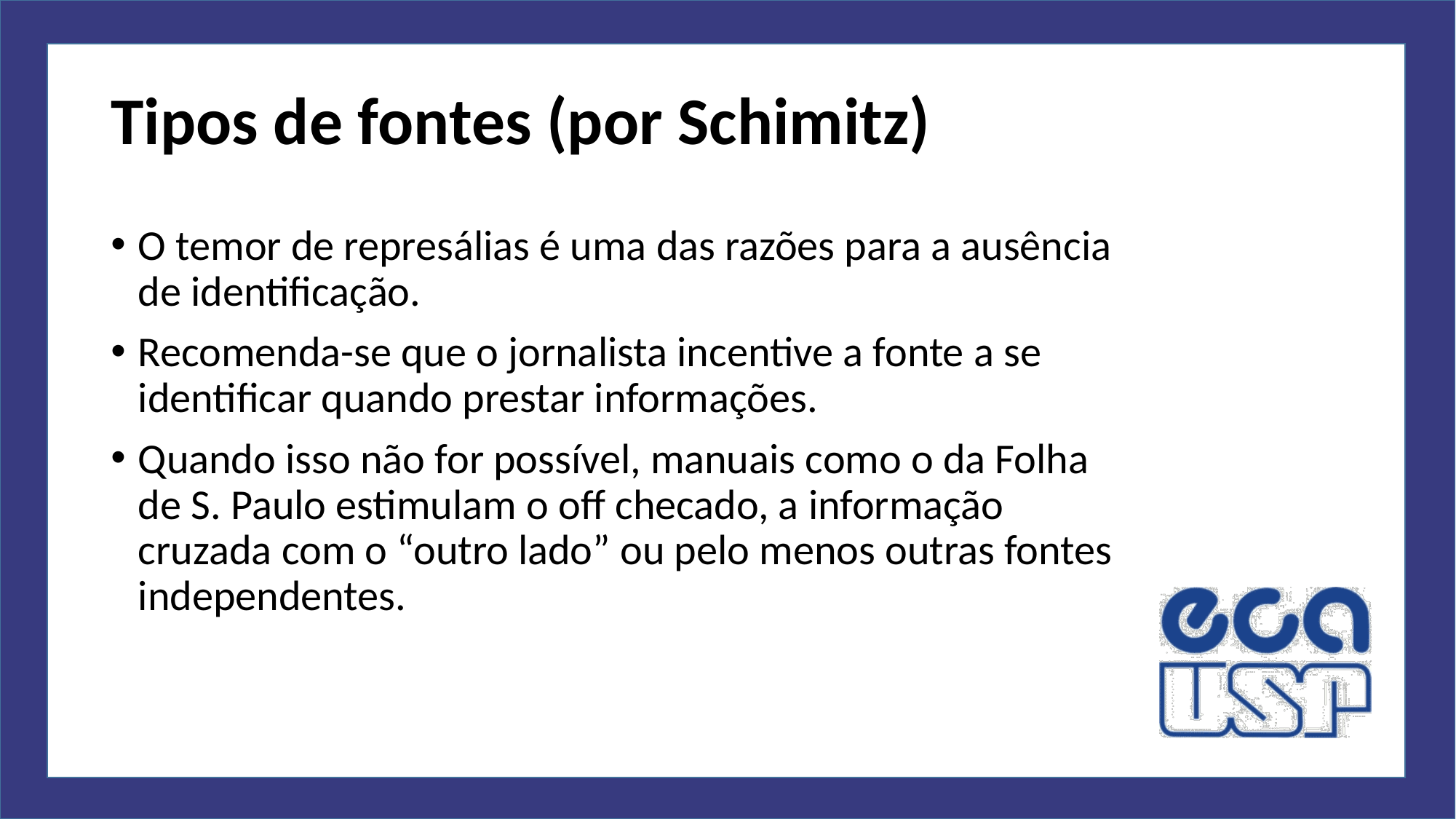

# Tipos de fontes (por Schimitz)
O temor de represálias é uma das razões para a ausência de identificação.
Recomenda-se que o jornalista incentive a fonte a se identificar quando prestar informações.
Quando isso não for possível, manuais como o da Folha de S. Paulo estimulam o off checado, a informação cruzada com o “outro lado” ou pelo menos outras fontes independentes.